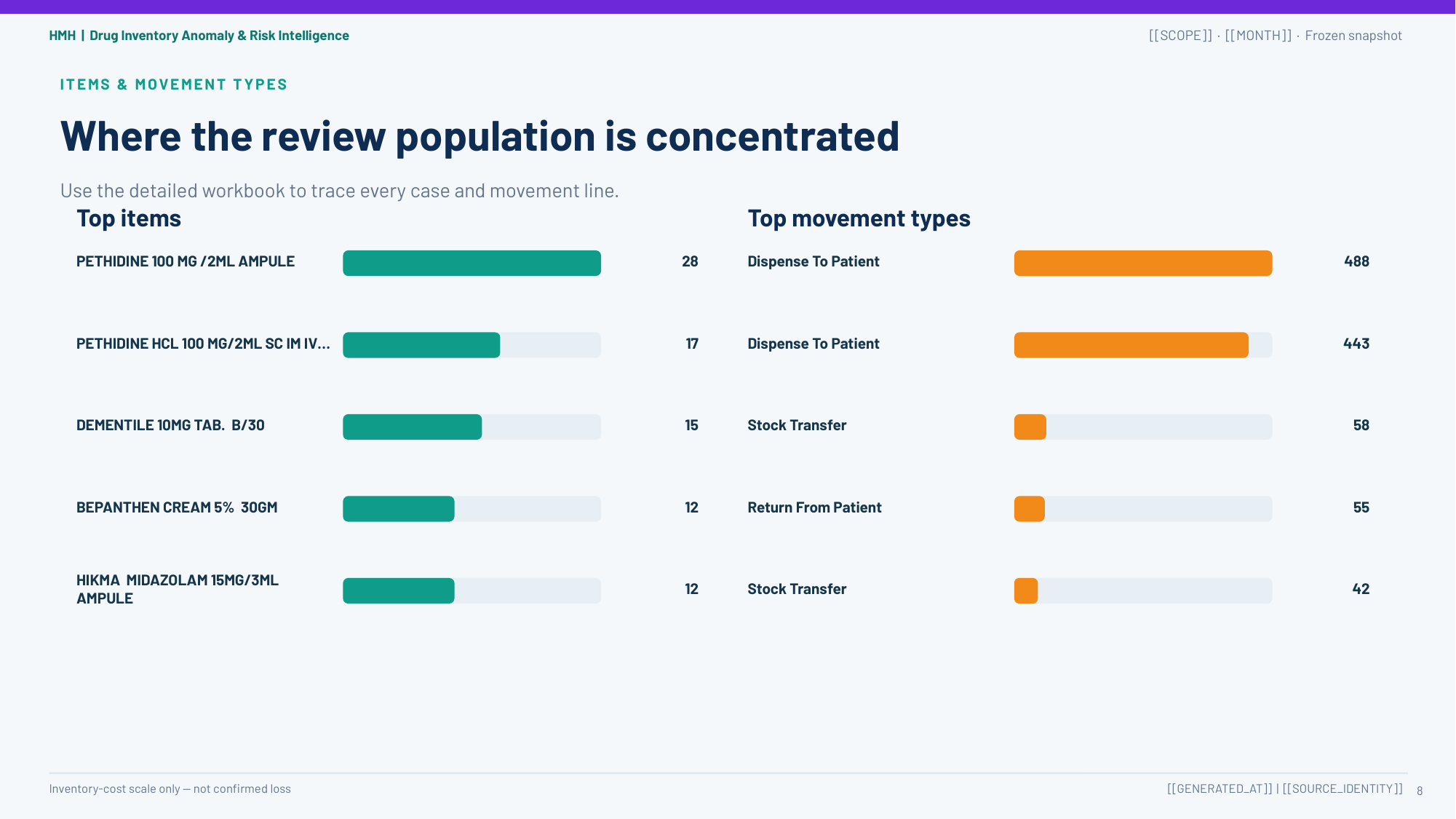

ITEMS & MOVEMENT TYPES
Where the review population is concentrated
Use the detailed workbook to trace every case and movement line.
Top items
Top movement types
PETHIDINE 100 MG /2ML AMPULE
28
Dispense To Patient
488

PETHIDINE HCL 100 MG/2ML SC IM IV…
17
Dispense To Patient
443

DEMENTILE 10MG TAB.  B/30
15
Stock Transfer
58

BEPANTHEN CREAM 5%  30GM
12
Return From Patient
55

HIKMA  MIDAZOLAM 15MG/3ML AMPULE
12
Stock Transfer
42

8